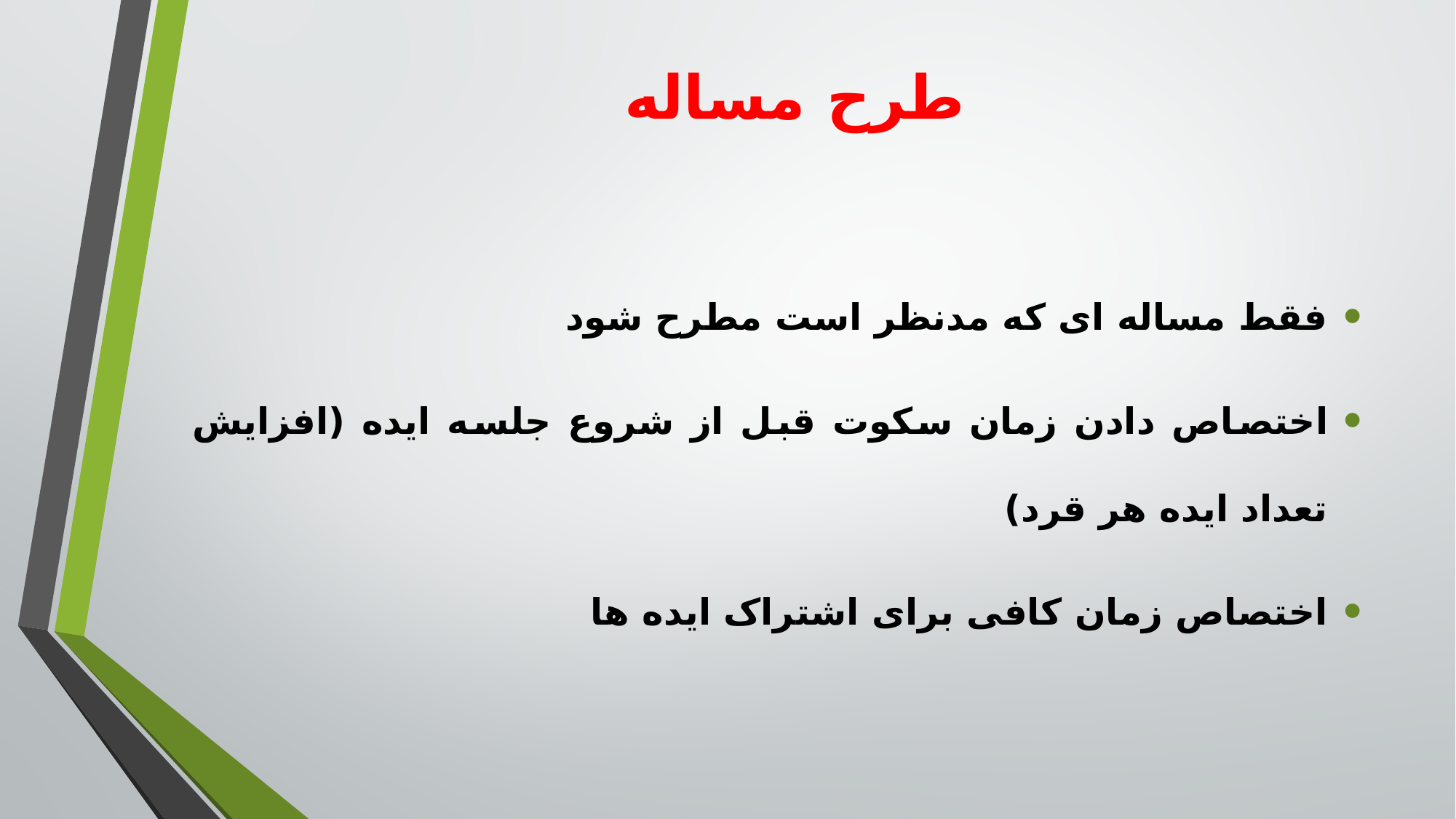

# طرح مساله
فقط مساله ای که مدنظر است مطرح شود
اختصاص دادن زمان سکوت قبل از شروع جلسه ایده (افزایش تعداد ایده هر قرد)
اختصاص زمان کافی برای اشتراک ایده ها